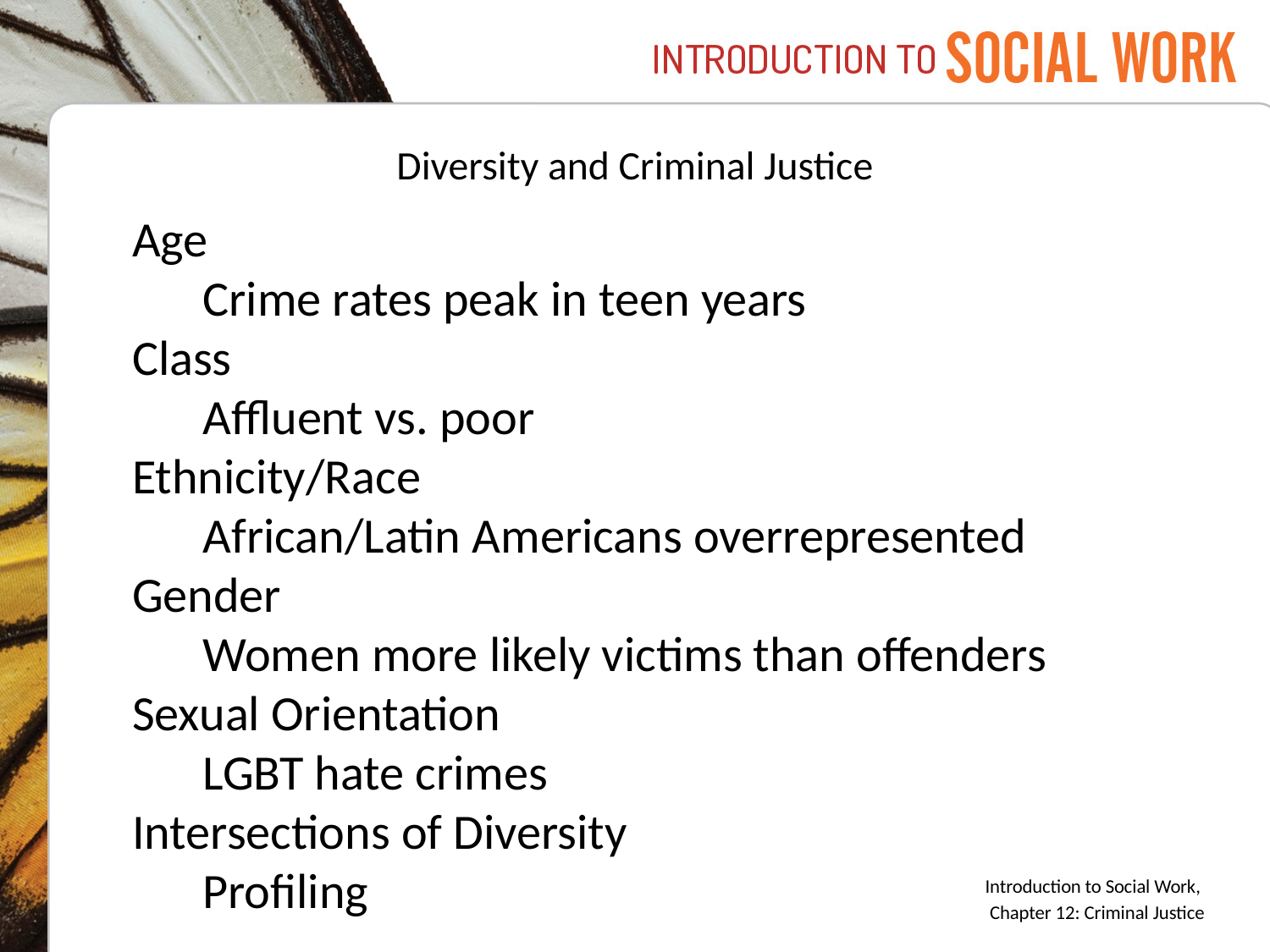

# Diversity and Criminal Justice
     Age
	Crime rates peak in teen years
     Class
	Affluent vs. poor
     Ethnicity/Race
	African/Latin Americans overrepresented
     Gender
	Women more likely victims than offenders
     Sexual Orientation
	LGBT hate crimes
     Intersections of Diversity
	Profiling

Introduction to Social Work,
Chapter 12: Criminal Justice